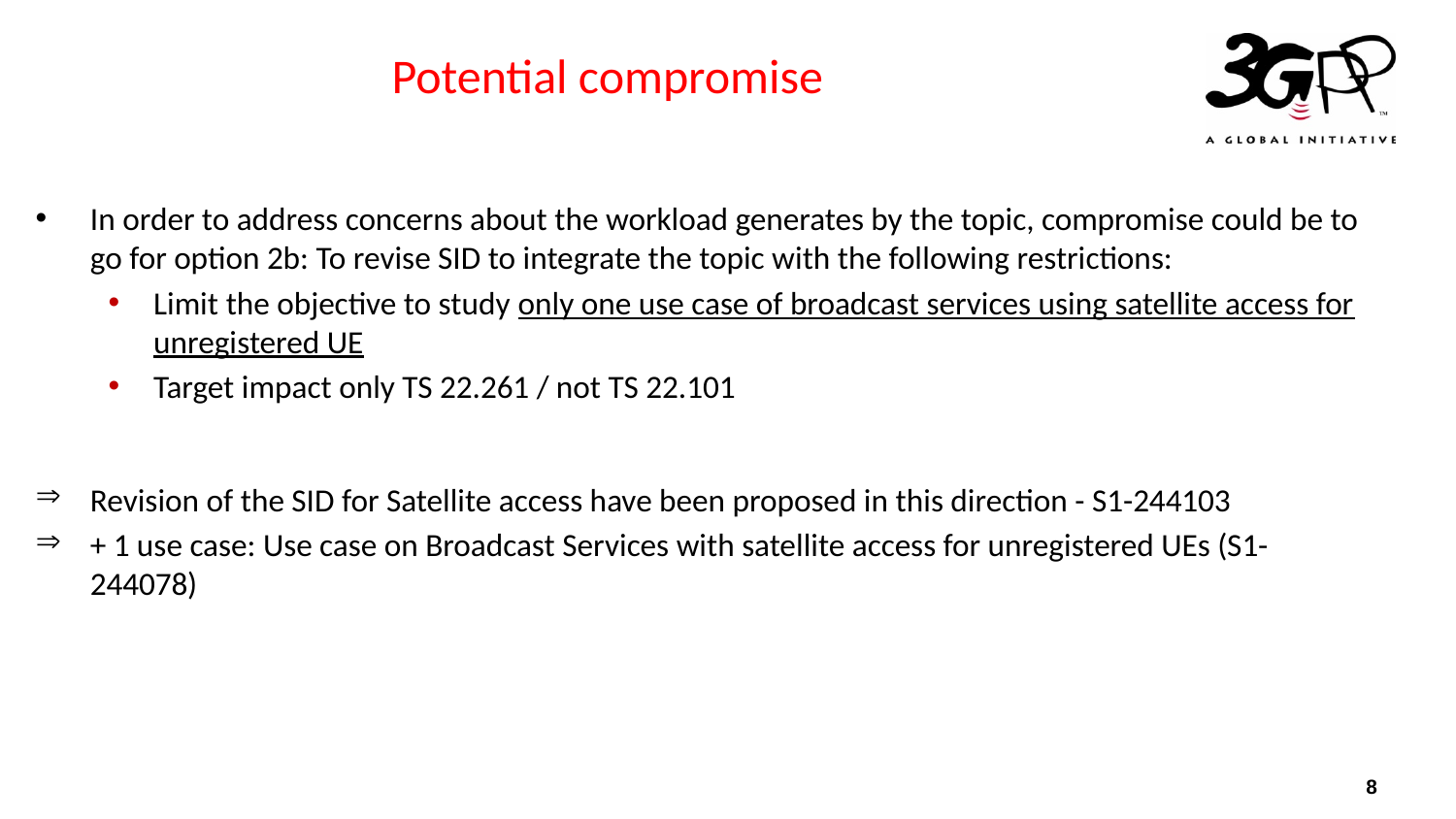

# Potential compromise
In order to address concerns about the workload generates by the topic, compromise could be to go for option 2b: To revise SID to integrate the topic with the following restrictions:
Limit the objective to study only one use case of broadcast services using satellite access for unregistered UE
Target impact only TS 22.261 / not TS 22.101

Revision of the SID for Satellite access have been proposed in this direction - S1-244103
+ 1 use case: Use case on Broadcast Services with satellite access for unregistered UEs (S1-244078)